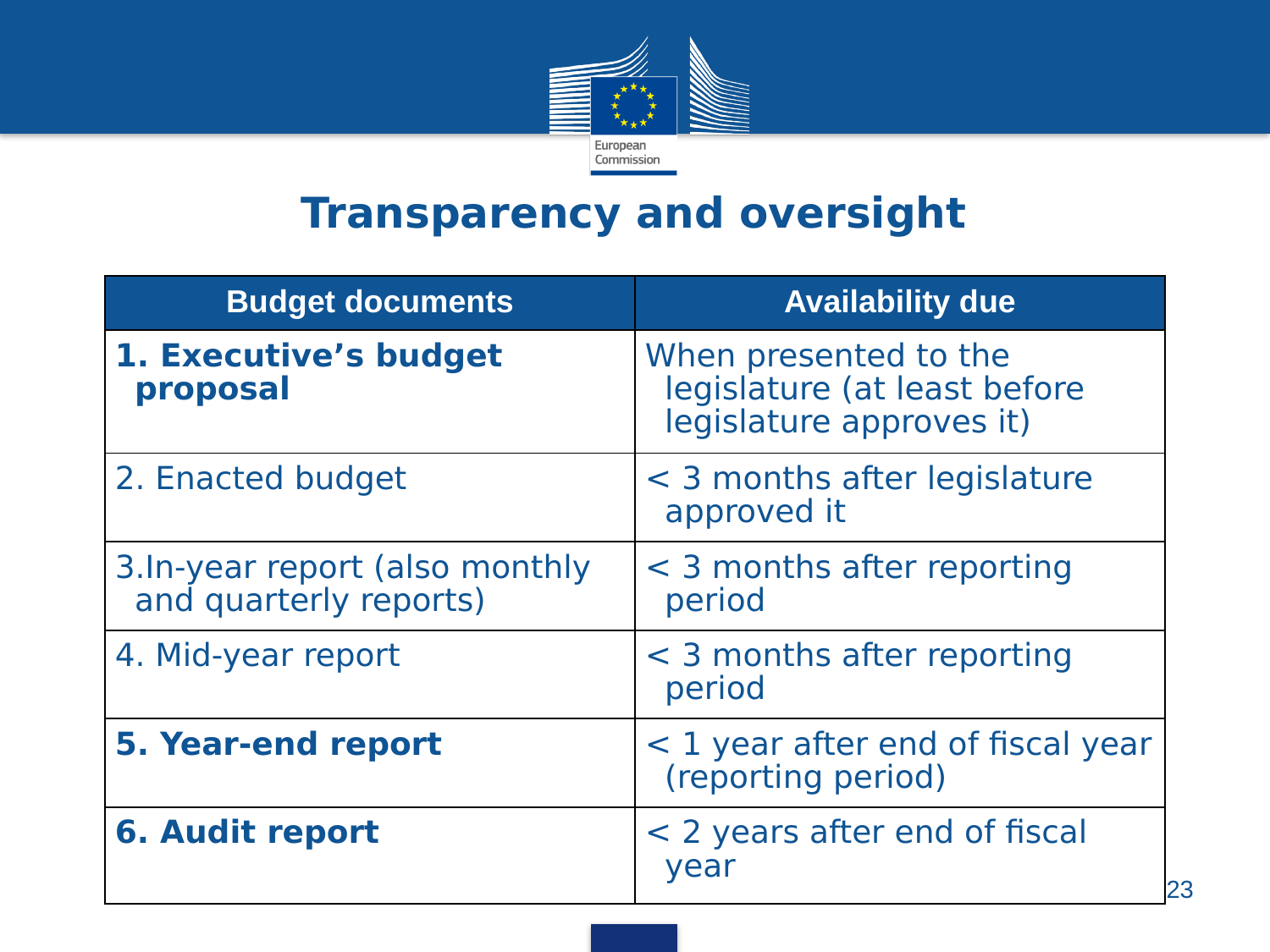

Running Head 12-Point Plain, Title Case
# Transparency and oversight
| Budget documents | Availability due |
| --- | --- |
| 1. Executive’s budget proposal | When presented to the legislature (at least before legislature approves it) |
| 2. Enacted budget | < 3 months after legislature approved it |
| 3.In-year report (also monthly and quarterly reports) | < 3 months after reporting period |
| 4. Mid-year report | < 3 months after reporting period |
| 5. Year-end report | < 1 year after end of fiscal year (reporting period) |
| 6. Audit report | < 2 years after end of fiscal year |
23